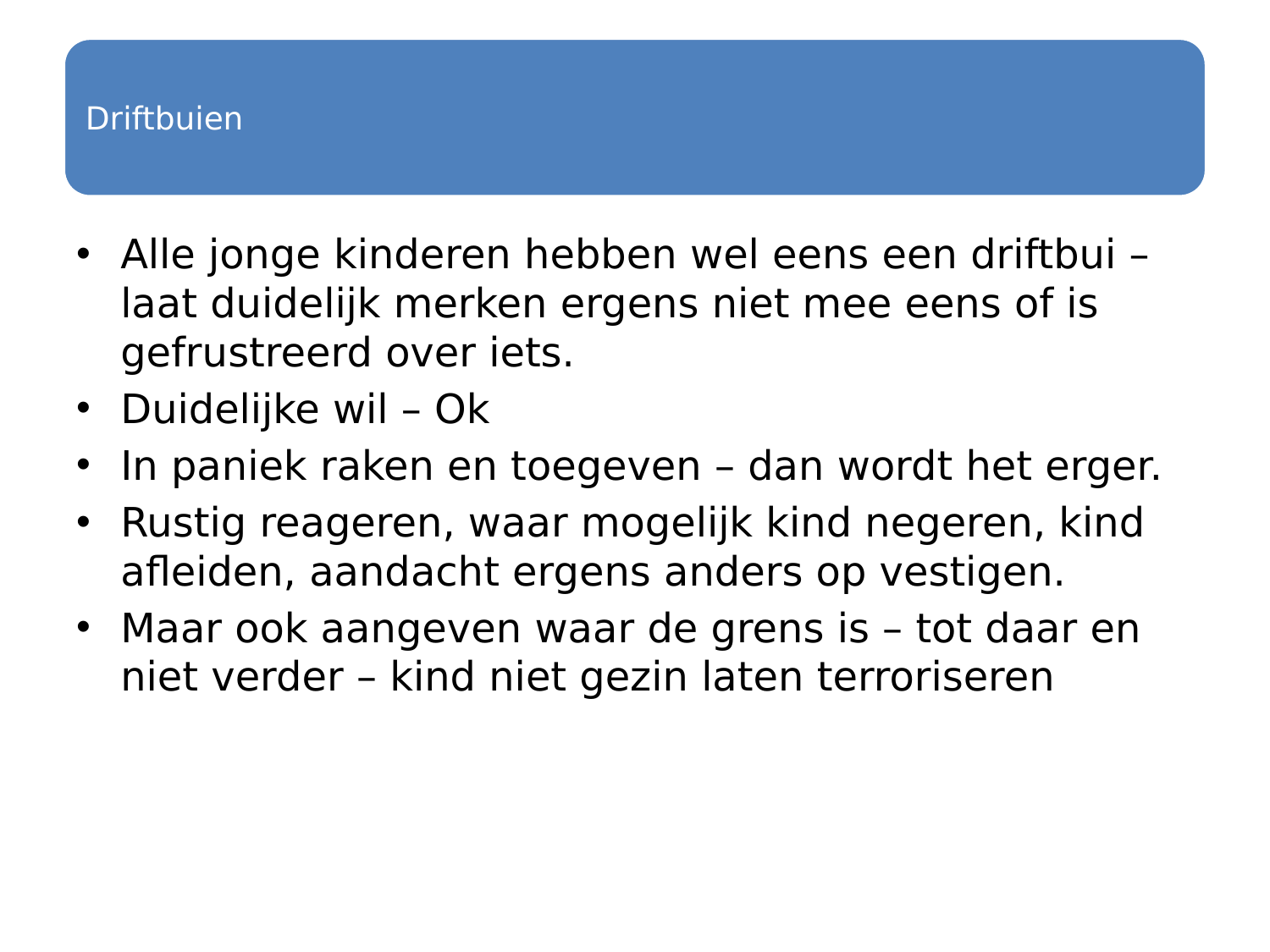

Driftbuien
Alle jonge kinderen hebben wel eens een driftbui – laat duidelijk merken ergens niet mee eens of is gefrustreerd over iets.
Duidelijke wil – Ok
In paniek raken en toegeven – dan wordt het erger.
Rustig reageren, waar mogelijk kind negeren, kind afleiden, aandacht ergens anders op vestigen.
Maar ook aangeven waar de grens is – tot daar en niet verder – kind niet gezin laten terroriseren